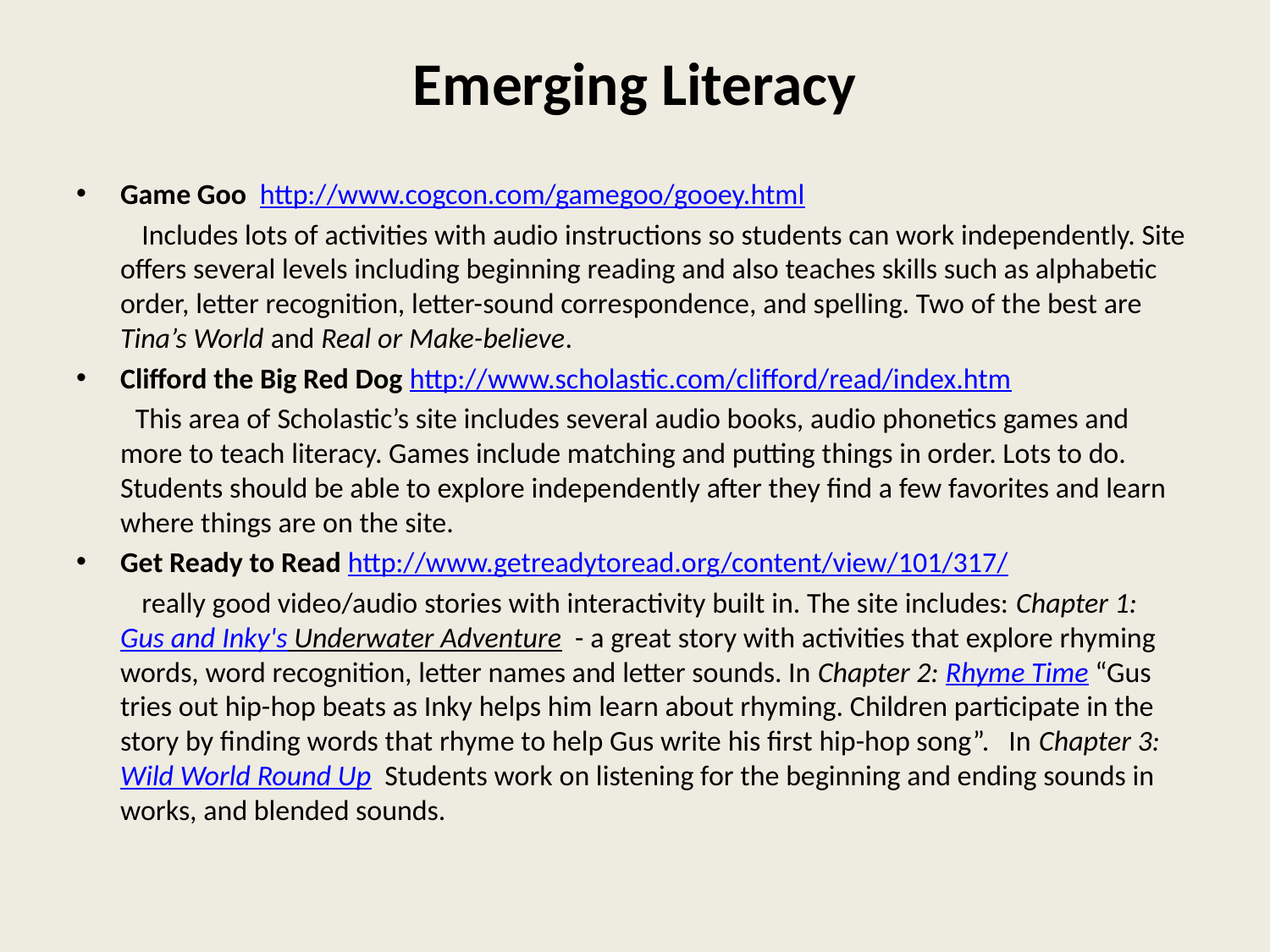

# Emerging Literacy
Game Goo  http://www.cogcon.com/gamegoo/gooey.html
          Includes lots of activities with audio instructions so students can work independently. Site offers several levels including beginning reading and also teaches skills such as alphabetic order, letter recognition, letter-sound correspondence, and spelling. Two of the best are Tina’s World and Real or Make-believe.
Clifford the Big Red Dog http://www.scholastic.com/clifford/read/index.htm
         This area of Scholastic’s site includes several audio books, audio phonetics games and more to teach literacy. Games include matching and putting things in order. Lots to do. Students should be able to explore independently after they find a few favorites and learn where things are on the site.
Get Ready to Read http://www.getreadytoread.org/content/view/101/317/
          really good video/audio stories with interactivity built in. The site includes: Chapter 1: Gus and Inky's Underwater Adventure  - a great story with activities that explore rhyming words, word recognition, letter names and letter sounds. In Chapter 2: Rhyme Time “Gus tries out hip-hop beats as Inky helps him learn about rhyming. Children participate in the story by finding words that rhyme to help Gus write his first hip-hop song”.   In Chapter 3: Wild World Round Up  Students work on listening for the beginning and ending sounds in works, and blended sounds.